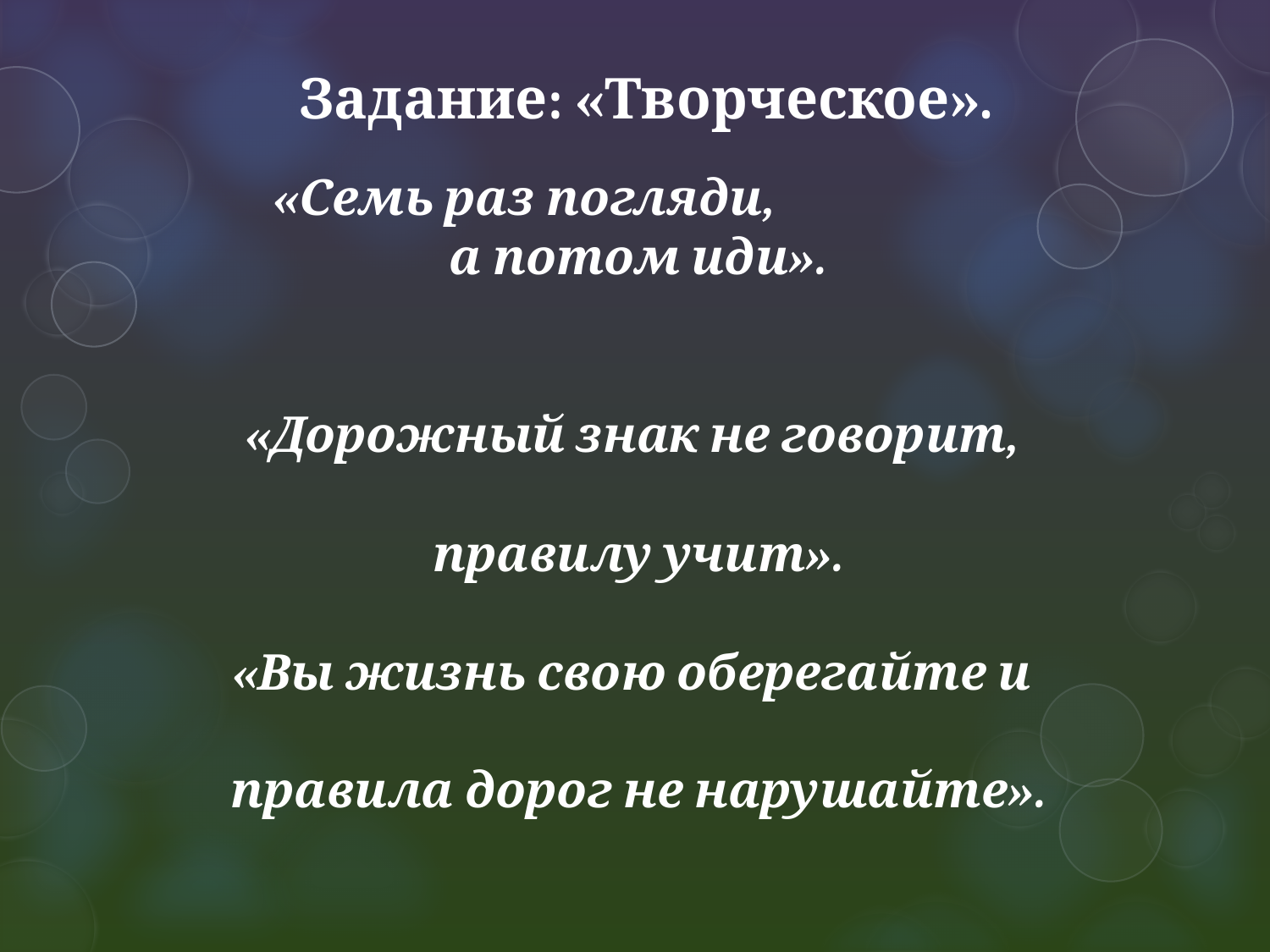

Задание: «Творческое».
«Семь раз погляди,
 а потом иди».

«Дорожный знак не говорит,

 правилу учит».

«Вы жизнь свою оберегайте и

 правила дорог не нарушайте».